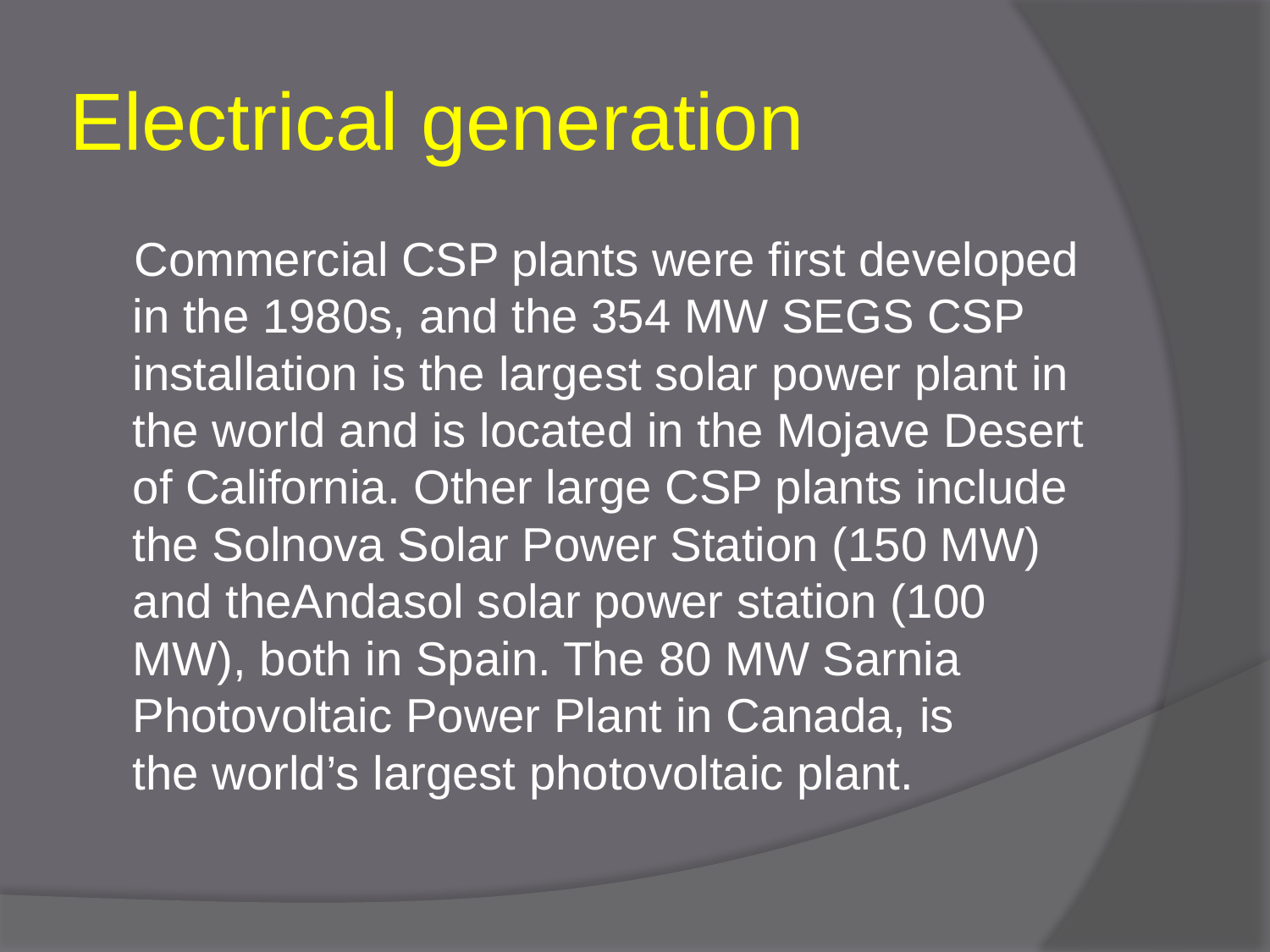

# Electrical generation
    Commercial CSP plants were first developed in the 1980s, and the 354 MW SEGS CSP installation is the largest solar power plant in the world and is located in the Mojave Desert of California. Other large CSP plants include the Solnova Solar Power Station (150 MW) and theAndasol solar power station (100 MW), both in Spain. The 80 MW Sarnia Photovoltaic Power Plant in Canada, is the world’s largest photovoltaic plant.